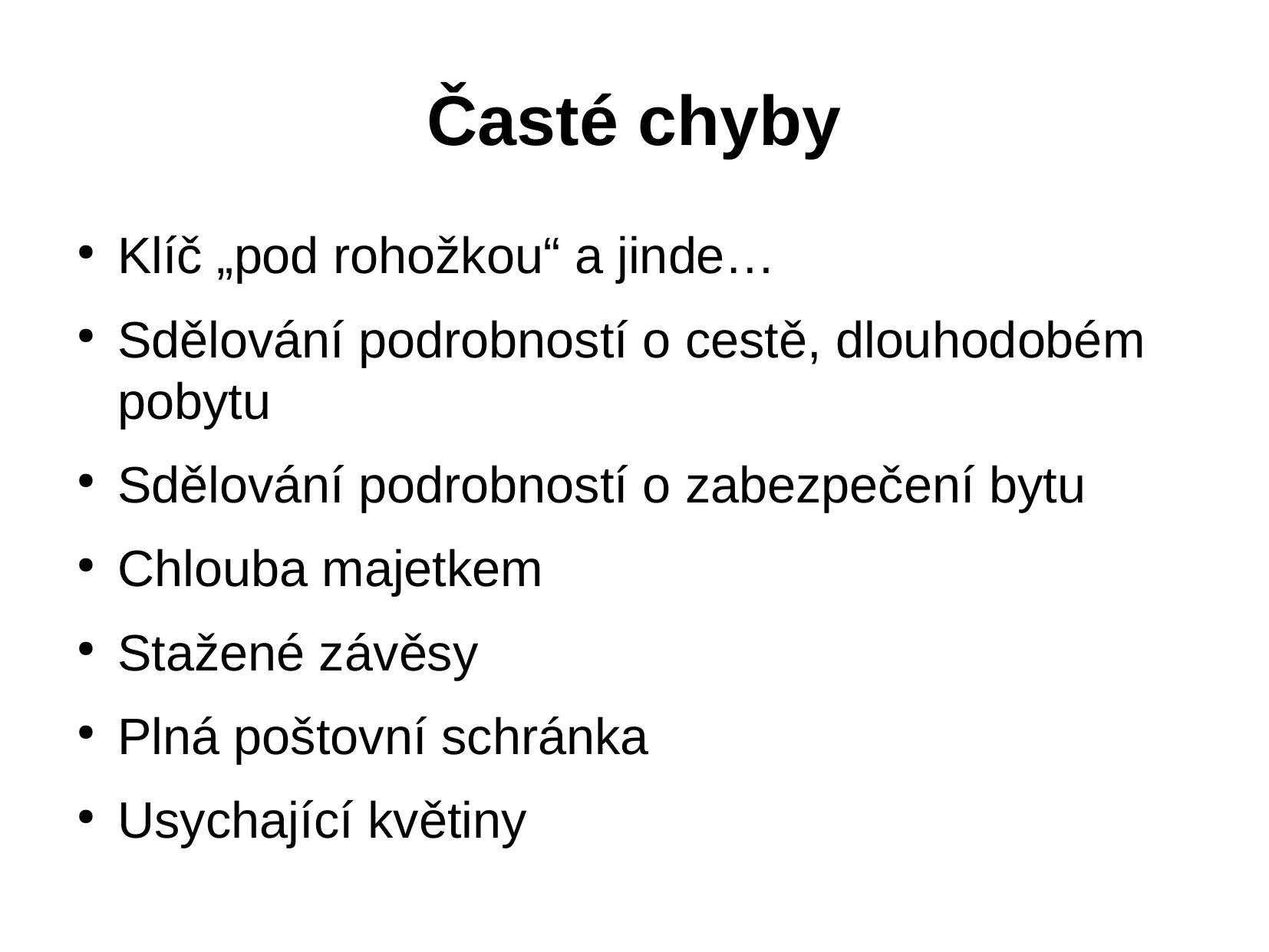

# Časté chyby
Klíč „pod rohožkou“ a jinde…
Sdělování podrobností o cestě, dlouhodobém pobytu
Sdělování podrobností o zabezpečení bytu
Chlouba majetkem
Stažené závěsy
Plná poštovní schránka
Usychající květiny